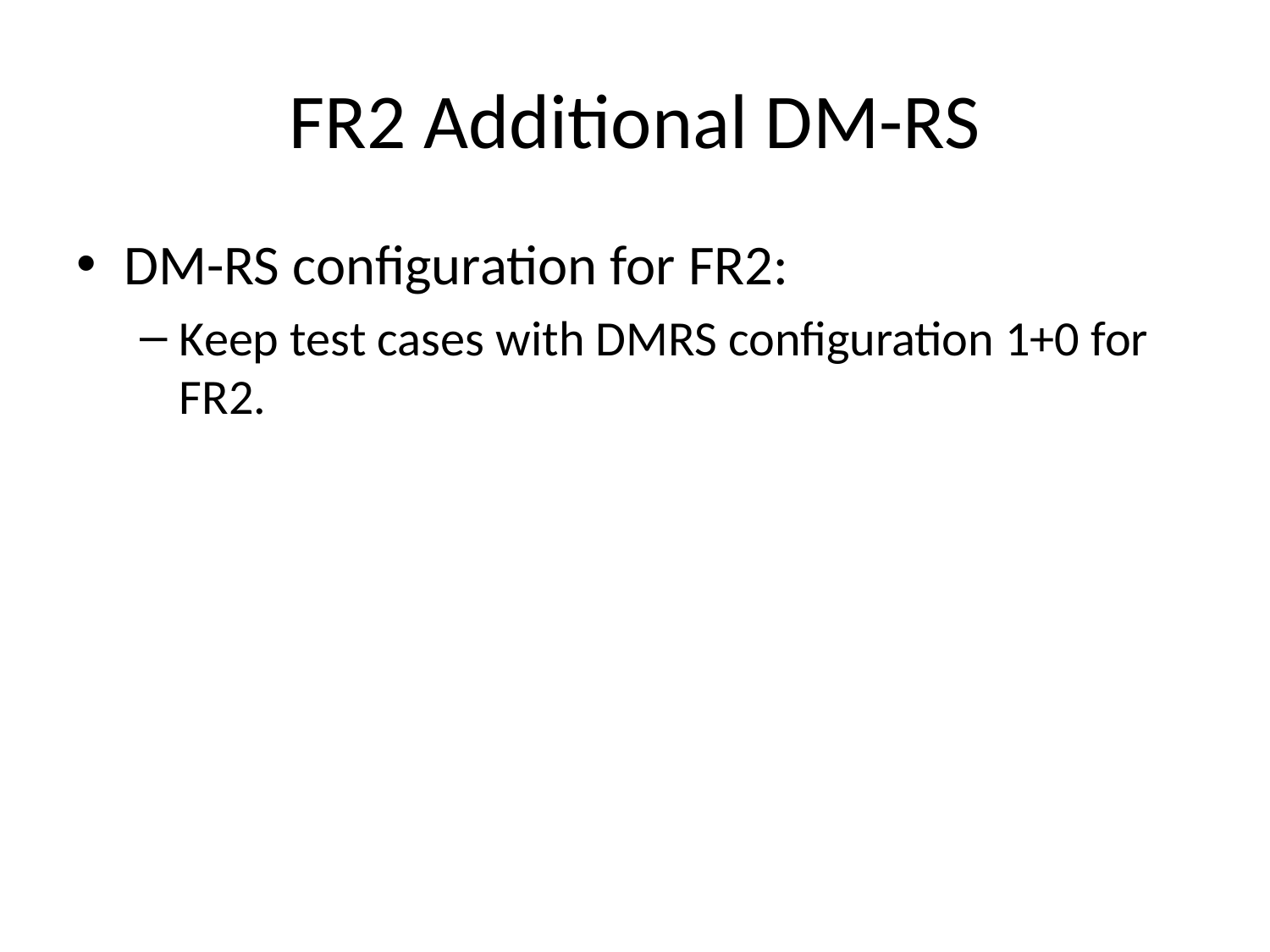

# FR2 Additional DM-RS
DM-RS configuration for FR2:
Keep test cases with DMRS configuration 1+0 for FR2.